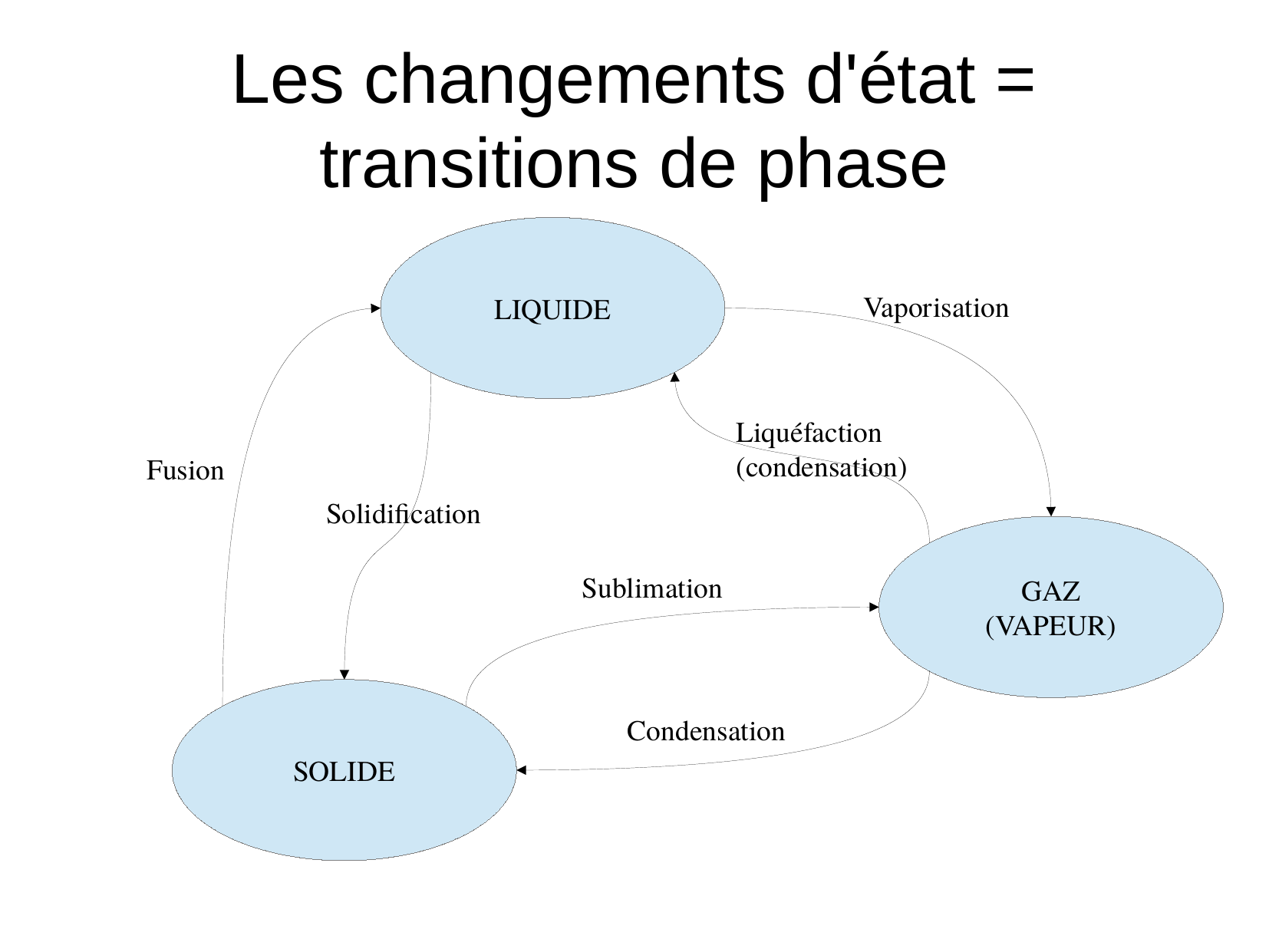

# Les changements d'état = transitions de phase
LIQUIDE
Vaporisation
Liquéfaction
(condensation)
Fusion
Solidification
GAZ
(VAPEUR)
Sublimation
SOLIDE
Condensation